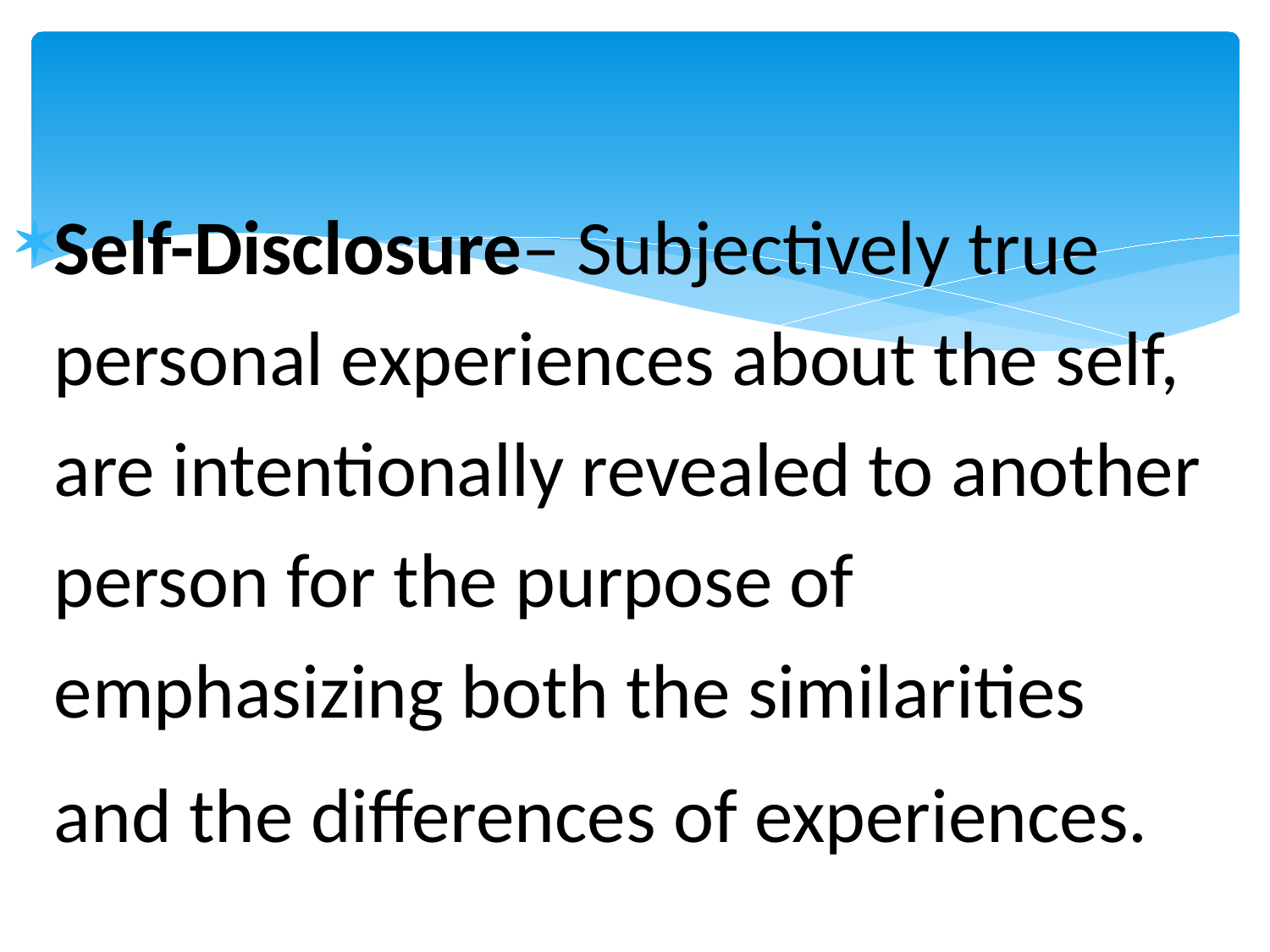

Self-Disclosure– Subjectively true personal experiences about the self, are intentionally revealed to another person for the purpose of emphasizing both the similarities and the differences of experiences.